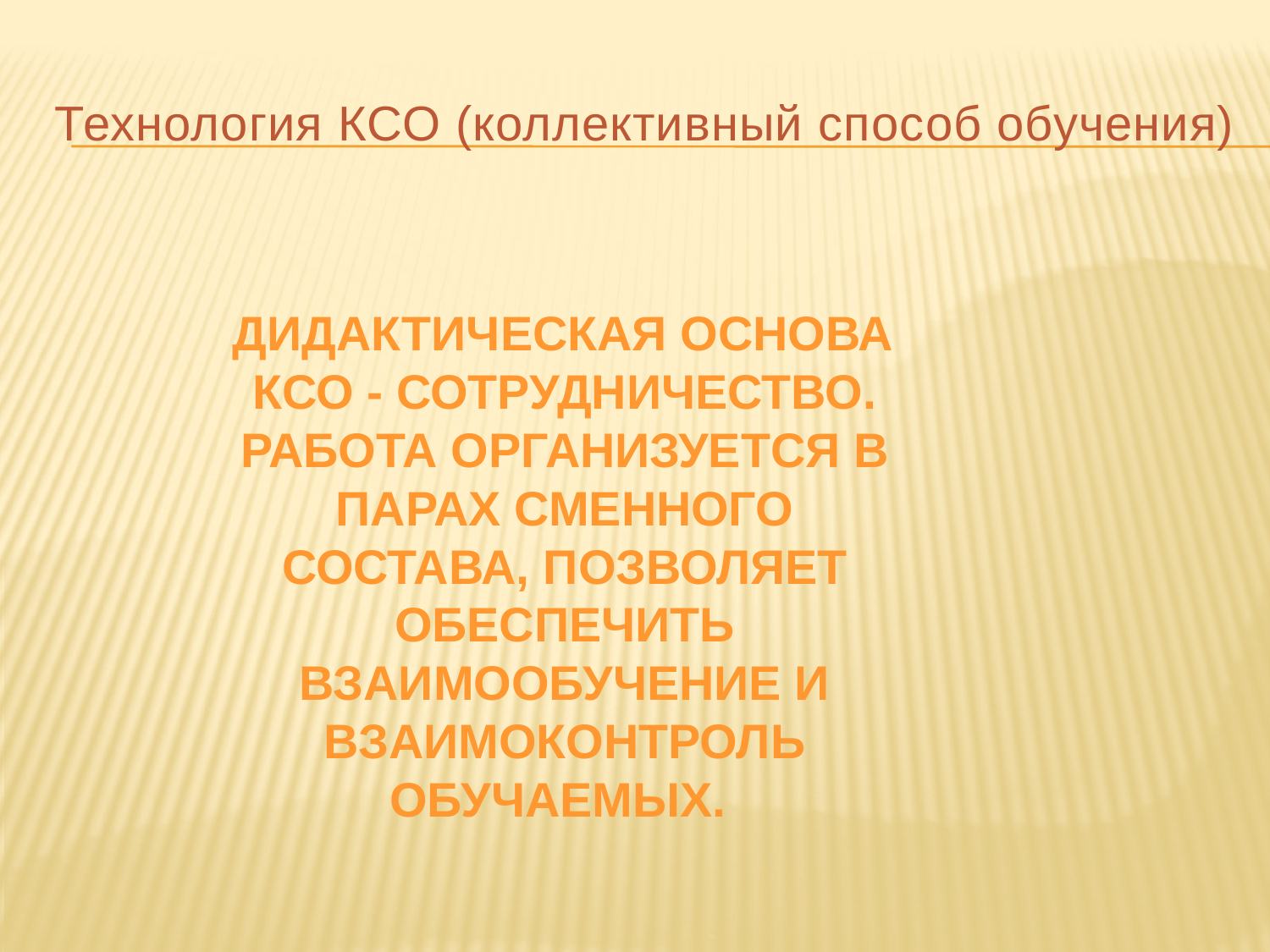

# Технология КСО (коллективный способ обучения)
   Дидактическая основа КСО - сотрудничество. Работа организуется в парах сменного состава, позволяет обеспечить взаимообучение и взаимоконтроль обучаемых.